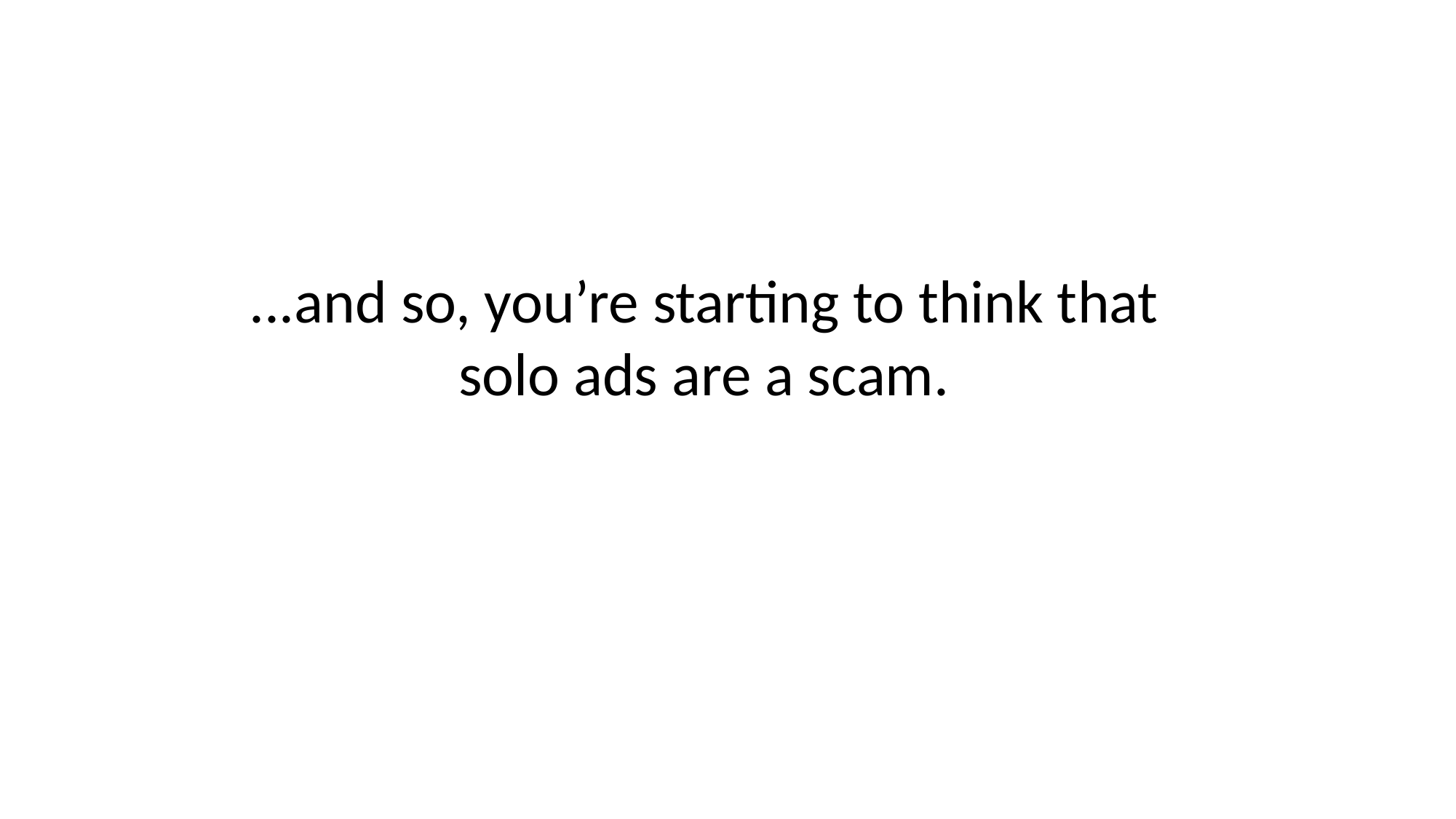

...and so, you’re starting to think that solo ads are a scam.